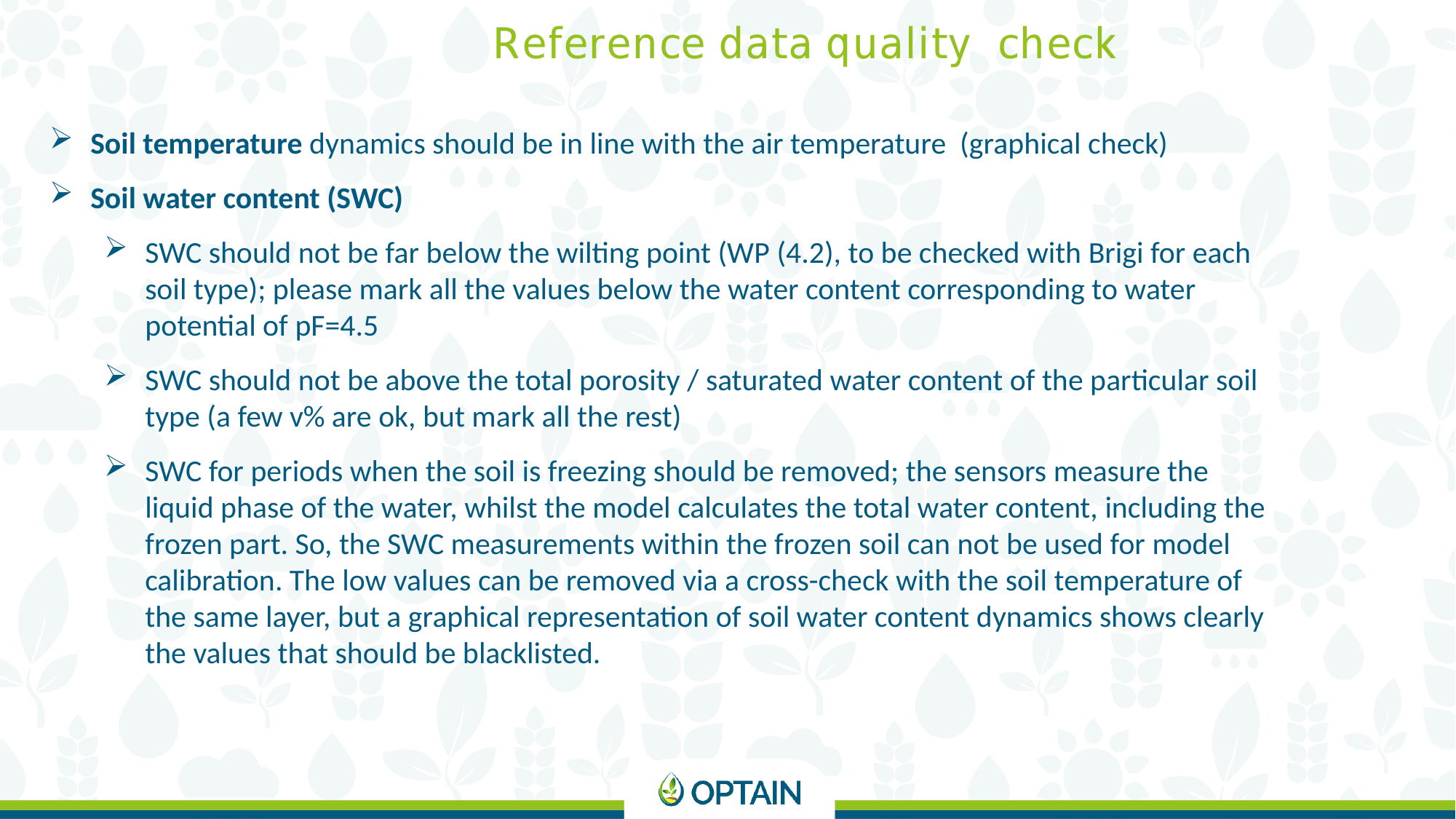

Reference data quality  check
Soil temperature dynamics should be in line with the air temperature  (graphical check)
Soil water content (SWC)
SWC should not be far below the wilting point (WP (4.2), to be checked with Brigi for each soil type); please mark all the values below the water content corresponding to water potential of pF=4.5
SWC should not be above the total porosity / saturated water content of the particular soil type (a few v% are ok, but mark all the rest)
SWC for periods when the soil is freezing should be removed; the sensors measure the liquid phase of the water, whilst the model calculates the total water content, including the frozen part. So, the SWC measurements within the frozen soil can not be used for model calibration. The low values can be removed via a cross-check with the soil temperature of the same layer, but a graphical representation of soil water content dynamics shows clearly the values that should be blacklisted.